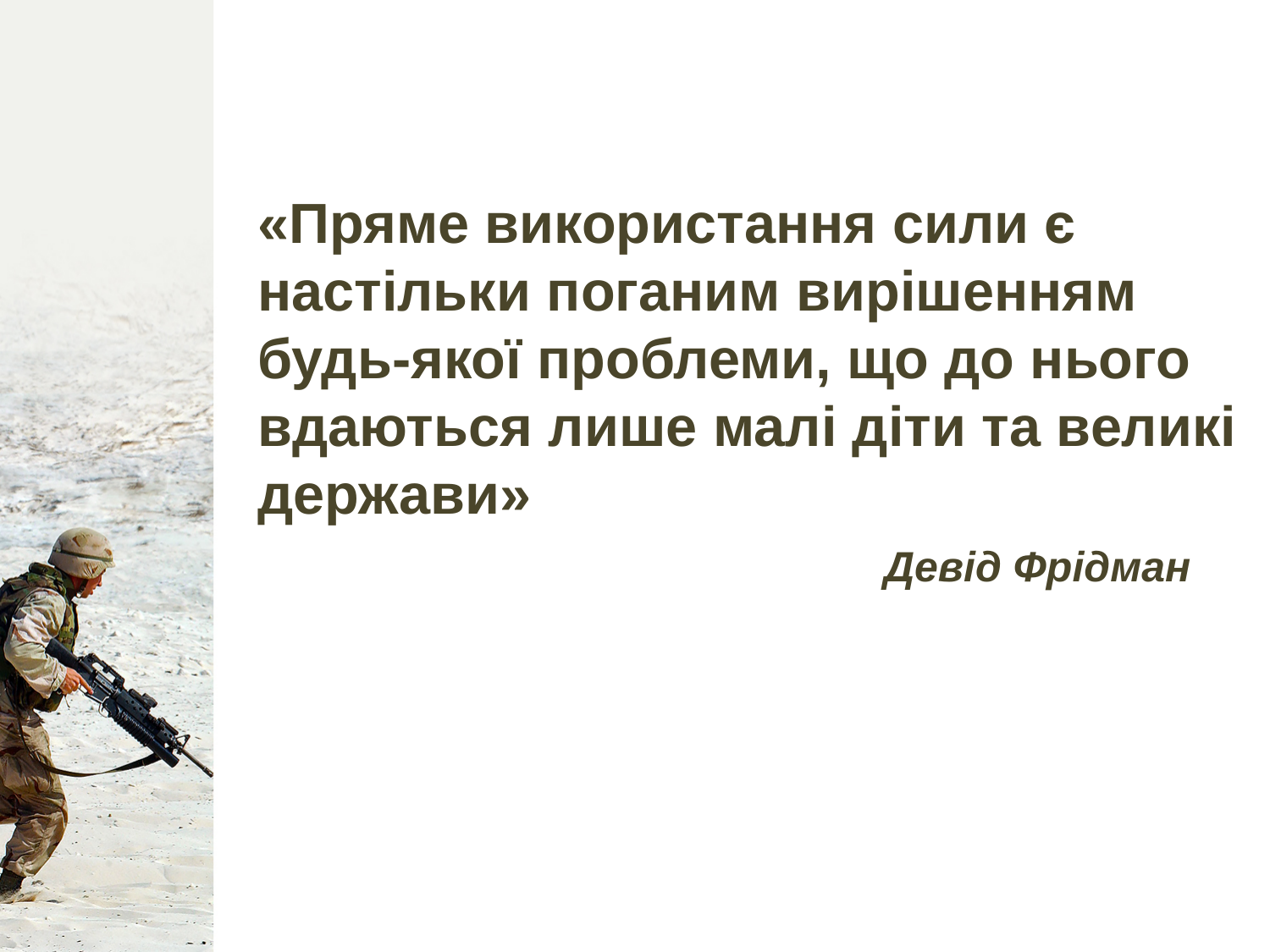

# «Пряме використання сили є настільки поганим вирішенням будь-якої проблеми, що до нього вдаються лише малі діти та великі держави» Девід Фрідман